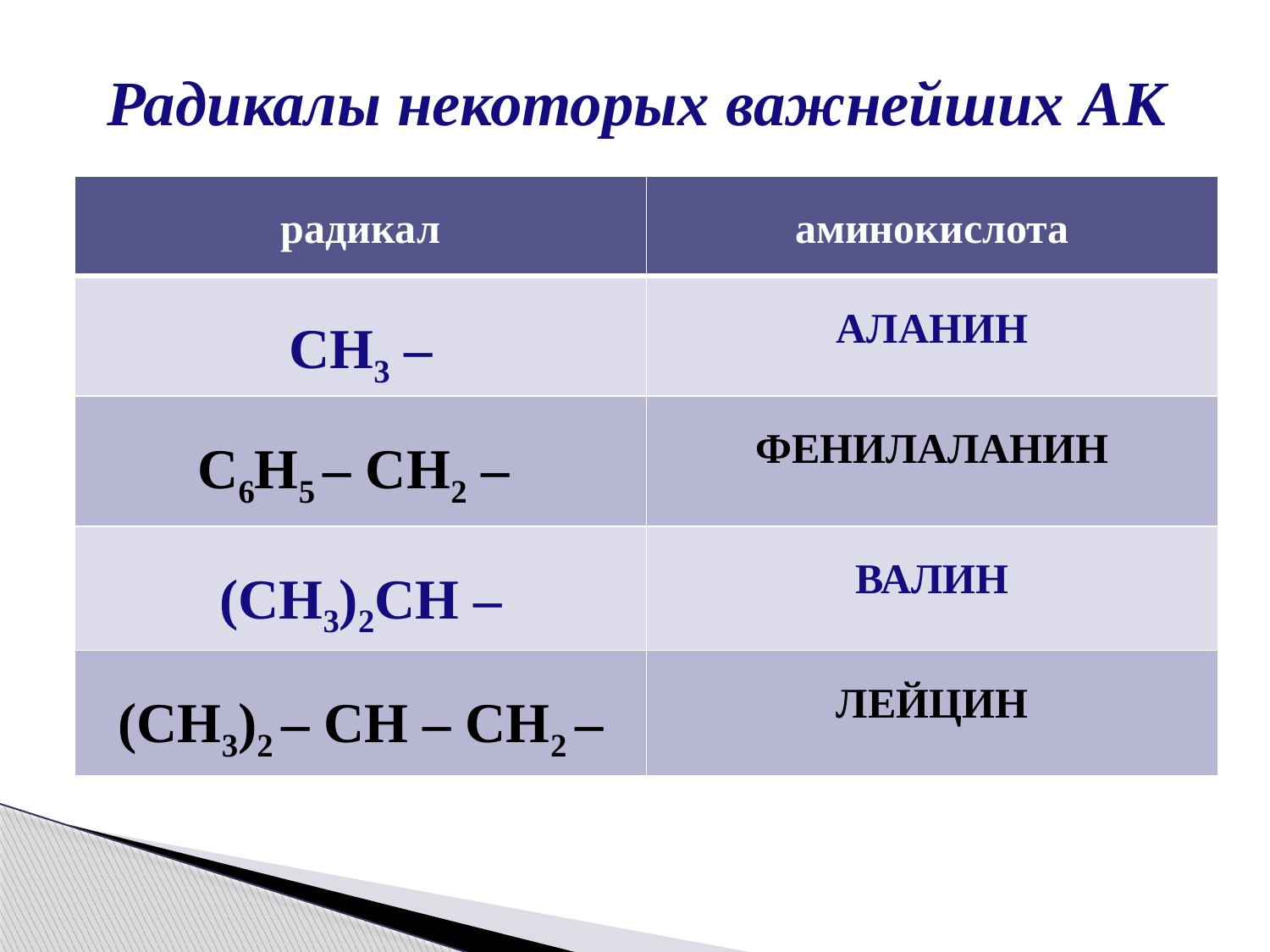

Радикалы некоторых важнейших АК
| радикал | аминокислота |
| --- | --- |
| СН3 – | АЛАНИН |
| С6Н5 – СН2 – | ФЕНИЛАЛАНИН |
| (СН3)2СН – | ВАЛИН |
| (СН3)2 – СН – СН2 – | ЛЕЙЦИН |